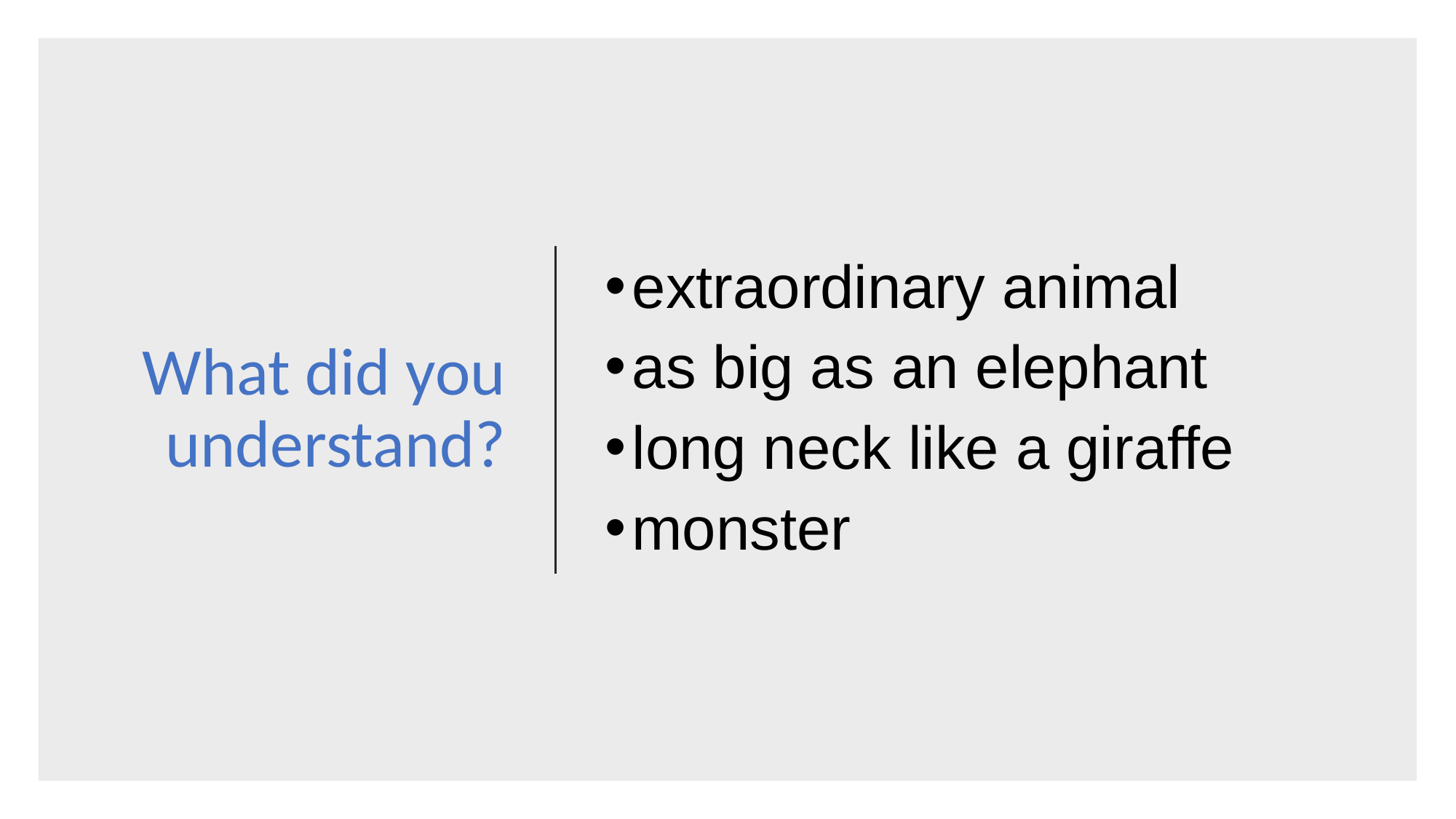

extraordinary animal
as big as an elephant
long neck like a giraffe
monster
# What did you understand?